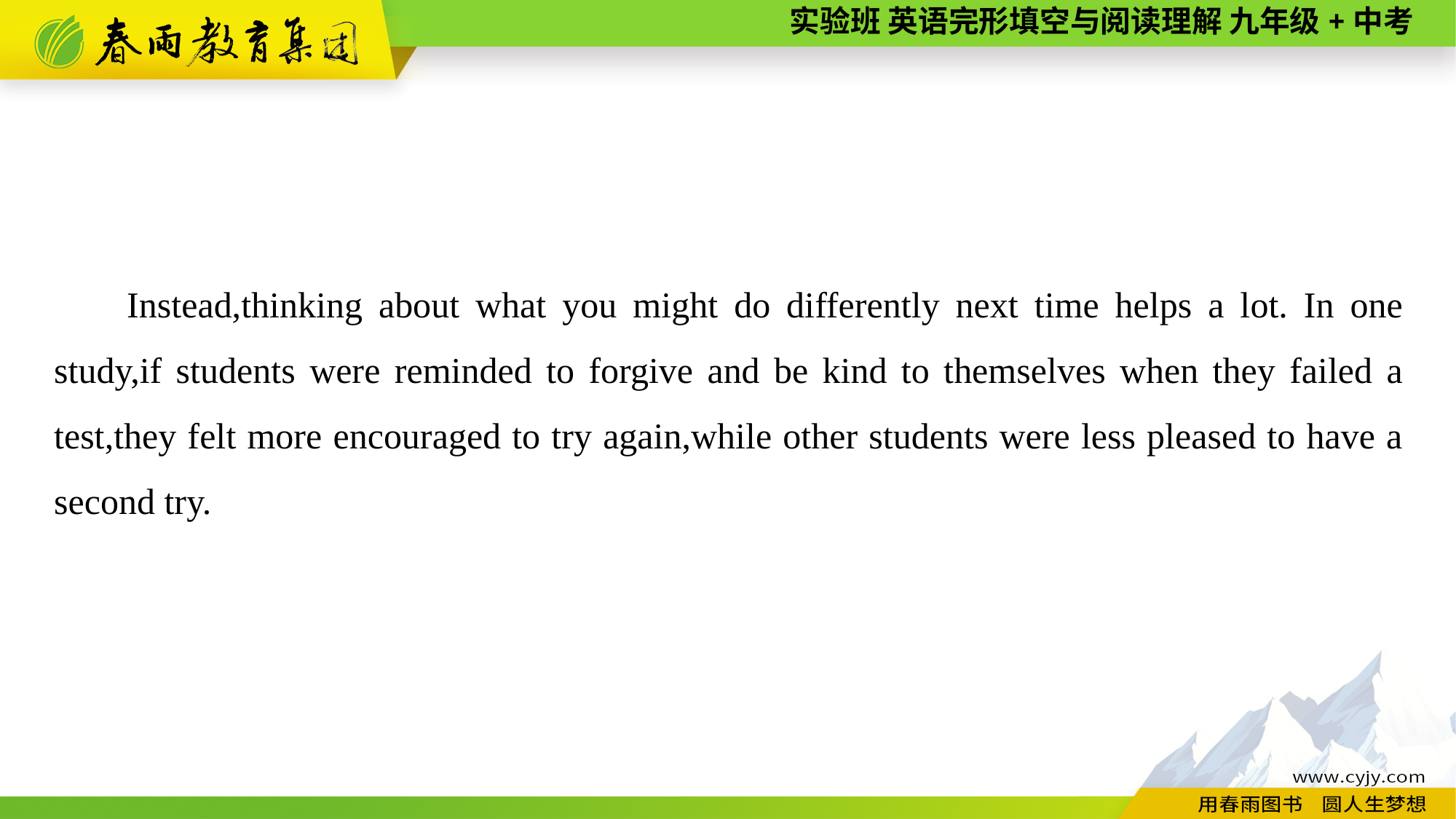

Instead,thinking about what you might do differently next time helps a lot. In one study,if students were reminded to forgive and be kind to themselves when they failed a test,they felt more encouraged to try again,while other students were less pleased to have a second try.